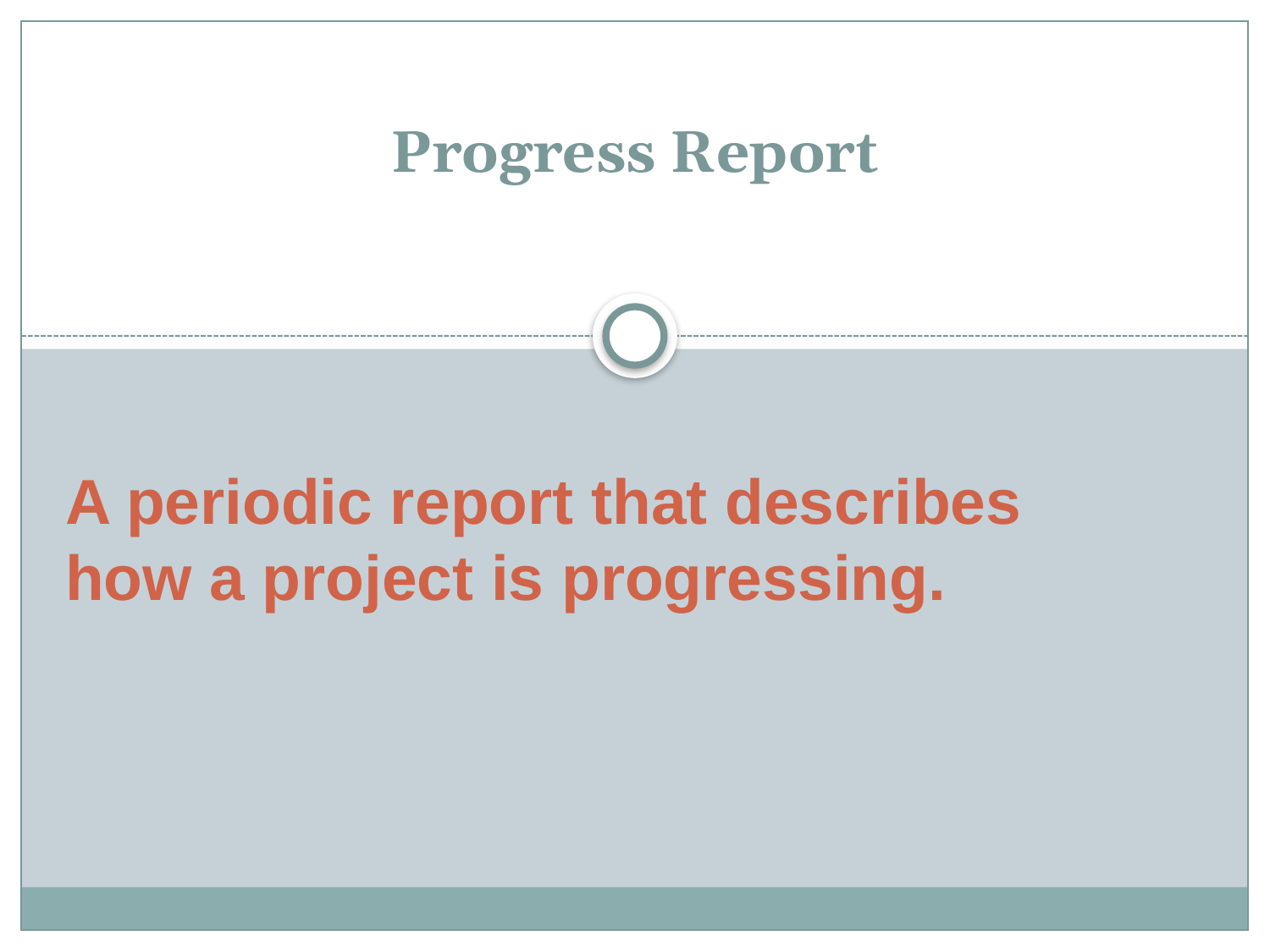

Progress Report
A periodic report that describes
how a project is progressing.